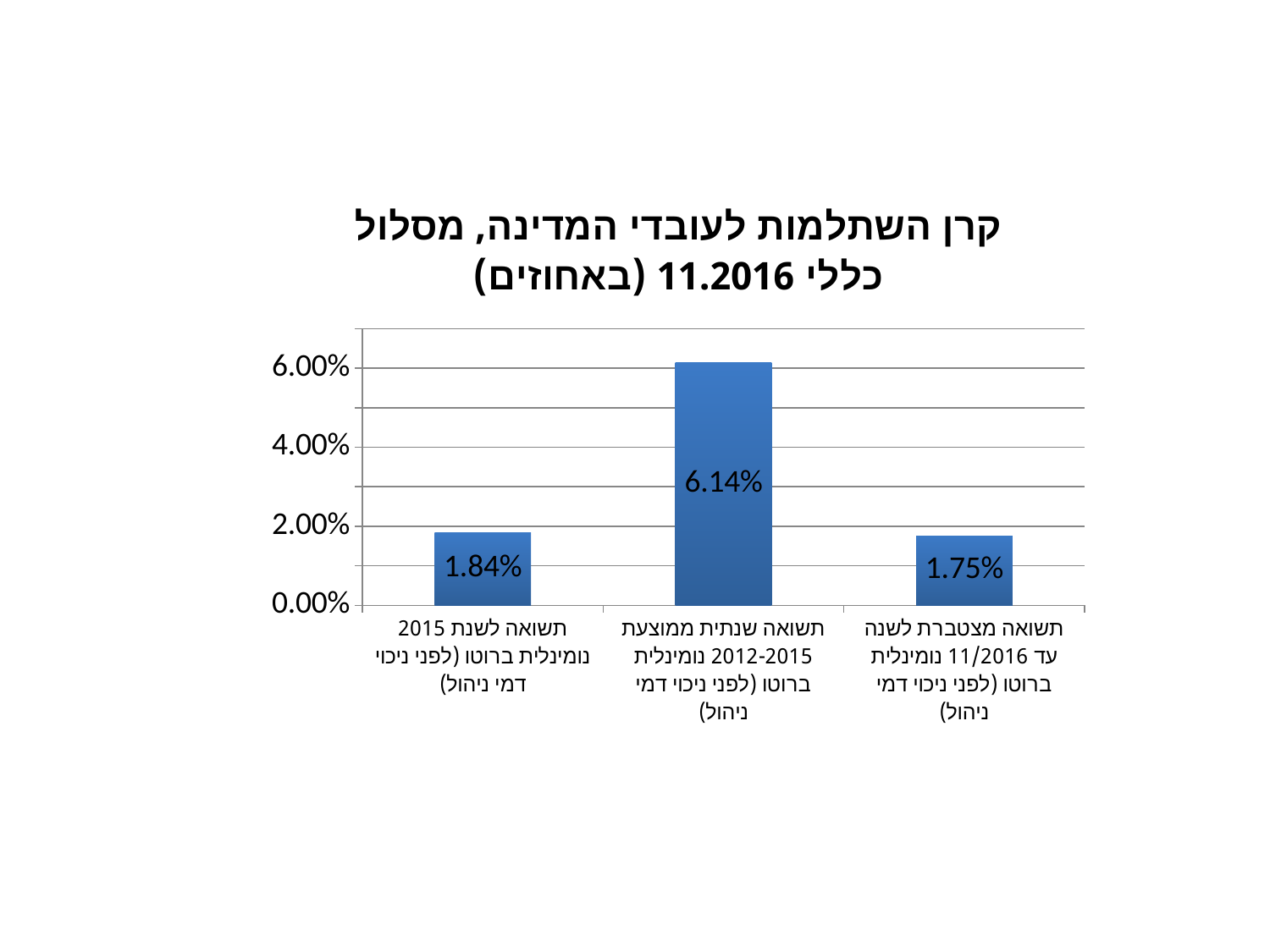

### Chart:

| Category | קרן השתלמות לעובדי המדינה, מסלול כללי 11.2016 (באחוזים) |
|---|---|
| תשואה לשנת 2015 נומינלית ברוטו (לפני ניכוי דמי ניהול) | 0.0184 |
| תשואה שנתית ממוצעת 2012-2015 נומינלית ברוטו (לפני ניכוי דמי ניהול) | 0.0614 |
| תשואה מצטברת לשנה עד 11/2016 נומינלית ברוטו (לפני ניכוי דמי ניהול) | 0.0175 |